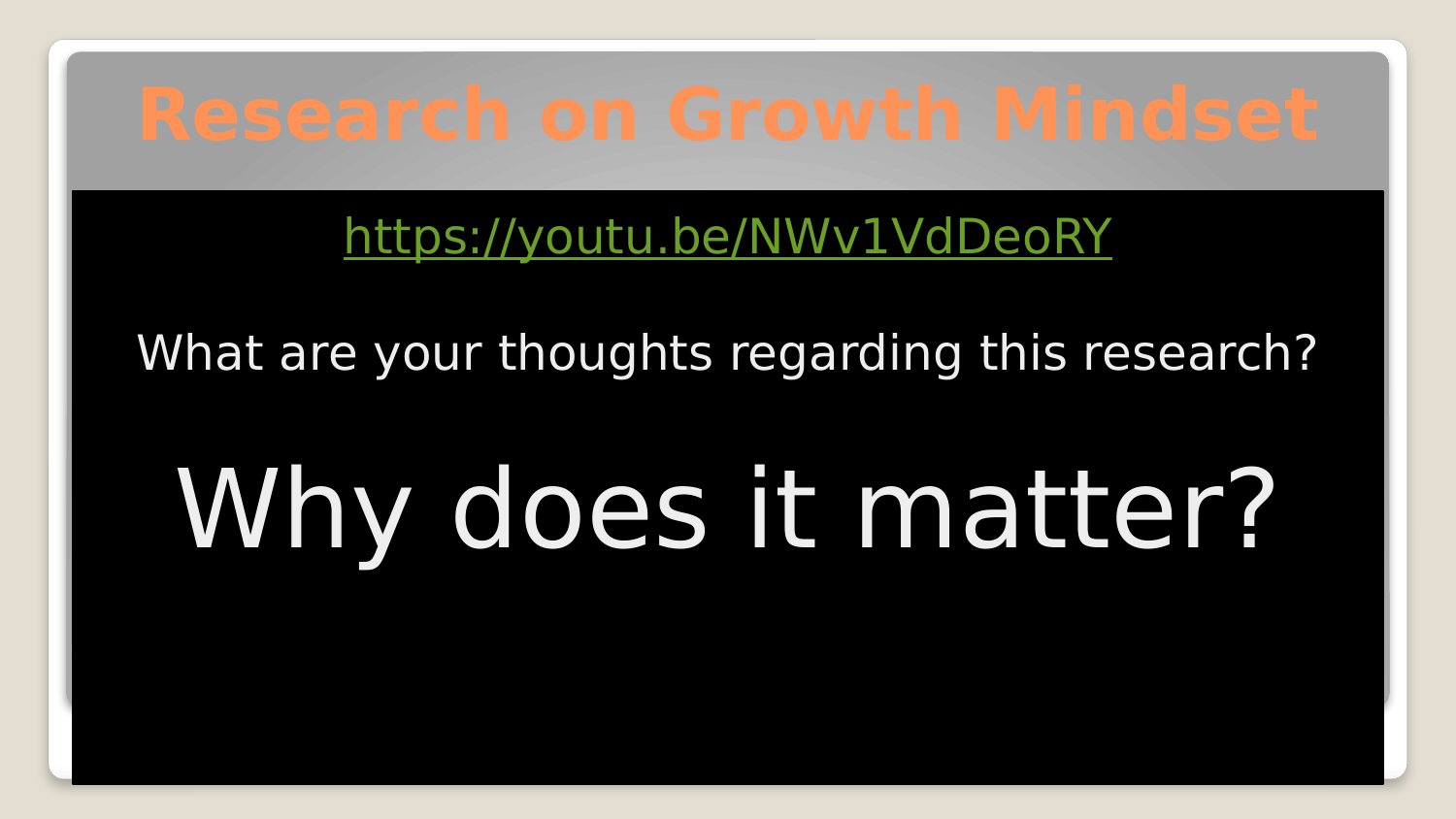

# Research on Growth Mindset
https://youtu.be/NWv1VdDeoRY

What are your thoughts regarding this research?

Why does it matter?